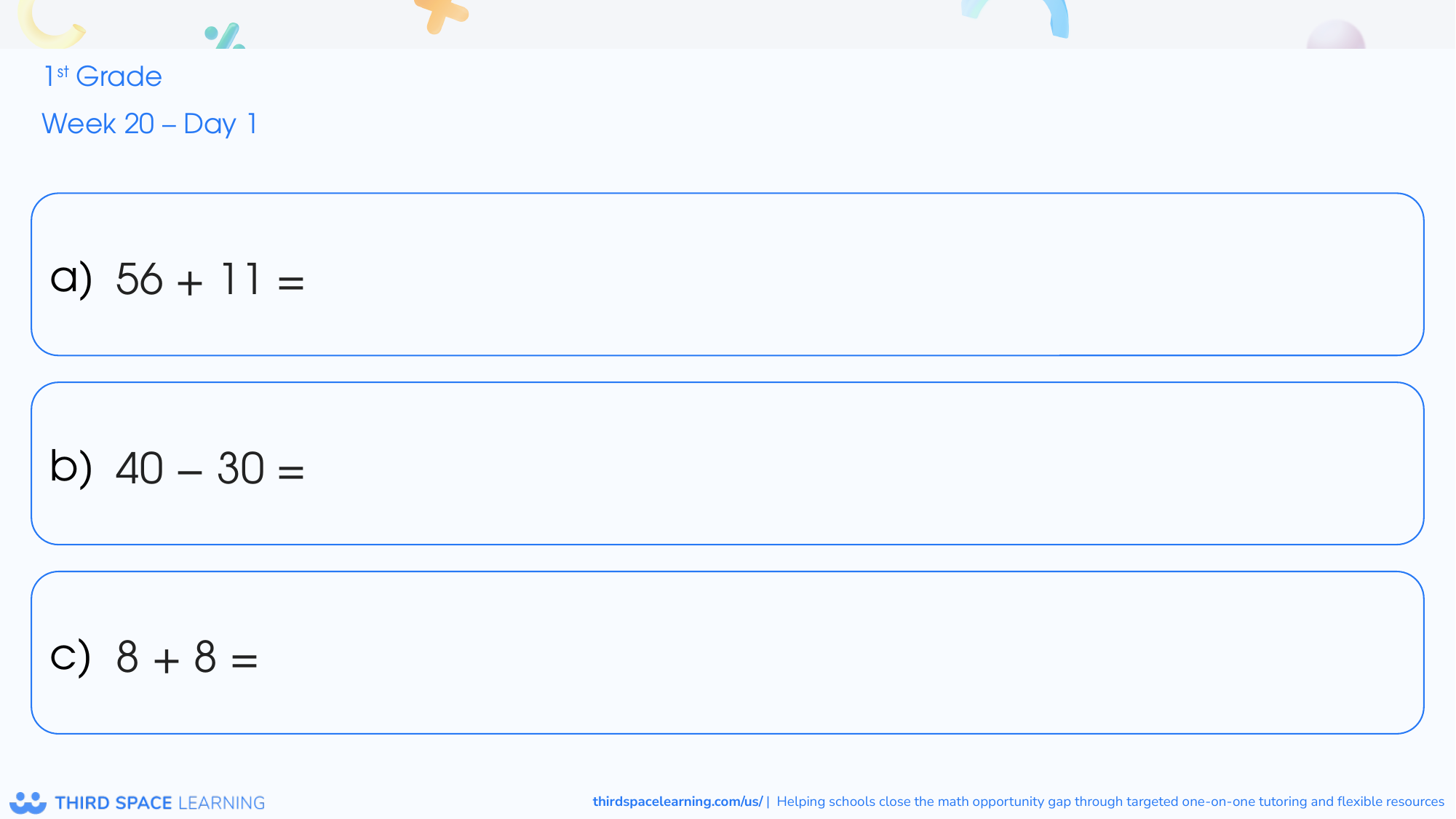

1st Grade
Week 20 – Day 1
56 + 11 =
40 − 30 =
8 + 8 =